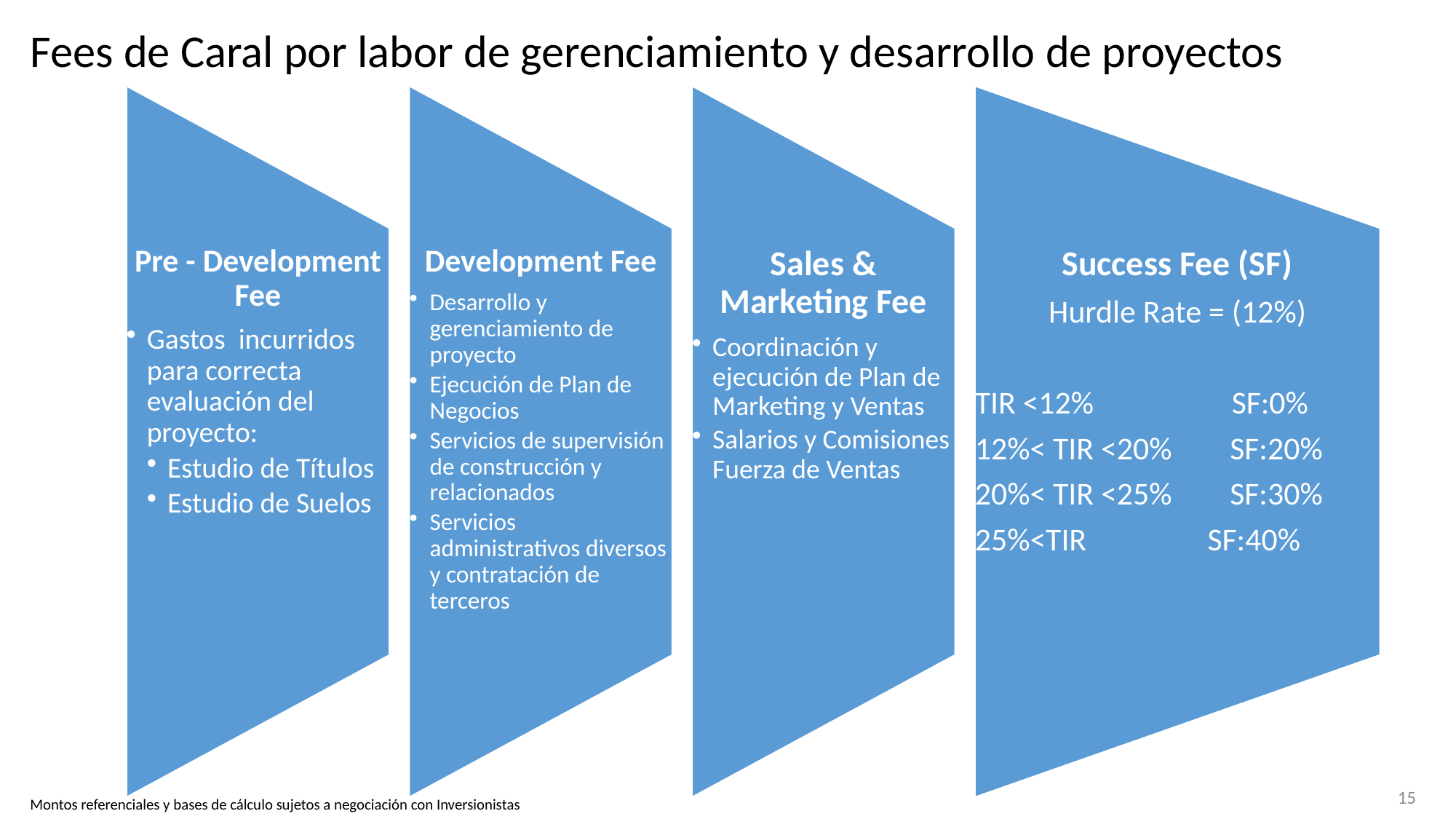

# Fees de Caral por labor de gerenciamiento y desarrollo de proyectos
Pre - Development Fee
Gastos  incurridos para correcta evaluación del proyecto:
Estudio de Títulos
Estudio de Suelos
Development Fee
Desarrollo y gerenciamiento de proyecto
Ejecución de Plan de Negocios
Servicios de supervisión de construcción y relacionados
Servicios administrativos diversos y contratación de terceros
Sales & Marketing Fee
Coordinación y ejecución de Plan de Marketing y Ventas
Salarios y Comisiones Fuerza de Ventas

Success Fee (SF)
Hurdle Rate = (12%)

TIR <12%                   SF:0%
12%< TIR <20%        SF:20%
20%< TIR <25%        SF:30%
25%<TIR    	  SF:40%

15
Montos referenciales y bases de cálculo sujetos a negociación con Inversionistas